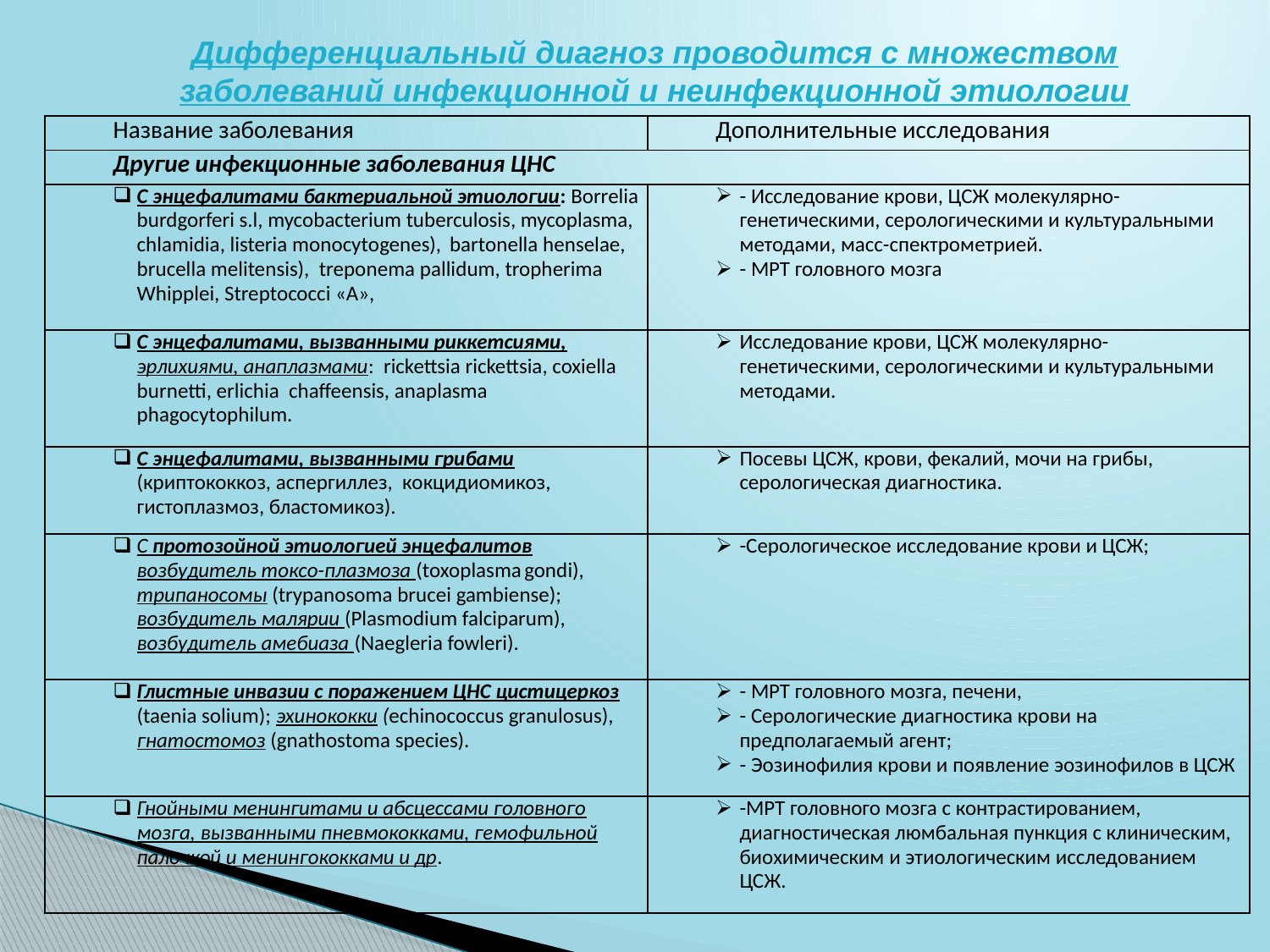

Дифференциальный диагноз проводится с множеством заболеваний инфекционной и неинфекционной этиологии
| Название заболевания | Дополнительные исследования |
| --- | --- |
| Другие инфекционные заболевания ЦНС |  |
| С энцефалитами бактериальной этиологии: Borrelia burdgorferi s.l, mycobacterium tuberculosis, mycoplasma, chlamidia, listeria monocytogenes), bartonella henselae, brucella melitensis), treponema pallidum, tropherima Whipplei, Streptococci «А», | - Исследование крови, ЦСЖ молекулярно-генетическими, серологическими и культуральными методами, масс-спектрометрией. - МРТ головного мозга |
| С энцефалитами, вызванными риккетсиями, эрлихиями, анаплазмами: rickettsia rickettsia, coxiella burnetti, erlichia chaffeensis, anaplasma phagocytophilum. | Исследование крови, ЦСЖ молекулярно-генетическими, серологическими и культуральными методами. |
| С энцефалитами, вызванными грибами (криптококкоз, аспергиллез, кокцидиомикоз, гистоплазмоз, бластомикоз). | Посевы ЦСЖ, крови, фекалий, мочи на грибы, серологическая диагностика. |
| С протозойной этиологией энцефалитов возбудитель токсо-плазмоза (toxoplasma gondi), трипаносомы (trypanosoma brucei gambiense); возбудитель малярии (Plasmodium falciparum), возбудитель амебиаза (Naegleria fowleri). | -Серологическое исследование крови и ЦСЖ; |
| Глистные инвазии с поражением ЦНС цистицеркоз (taenia solium); эхинококки (echinococcus granulosus), гнатостомоз (gnathostoma species). | - МРТ головного мозга, печени, - Серологические диагностика крови на предполагаемый агент; - Эозинофилия крови и появление эозинофилов в ЦСЖ |
| Гнойными менингитами и абсцессами головного мозга, вызванными пневмококками, гемофильной палочкой и менингококками и др. | -МРТ головного мозга с контрастированием, диагностическая люмбальная пункция с клиническим, биохимическим и этиологическим исследованием ЦСЖ. |